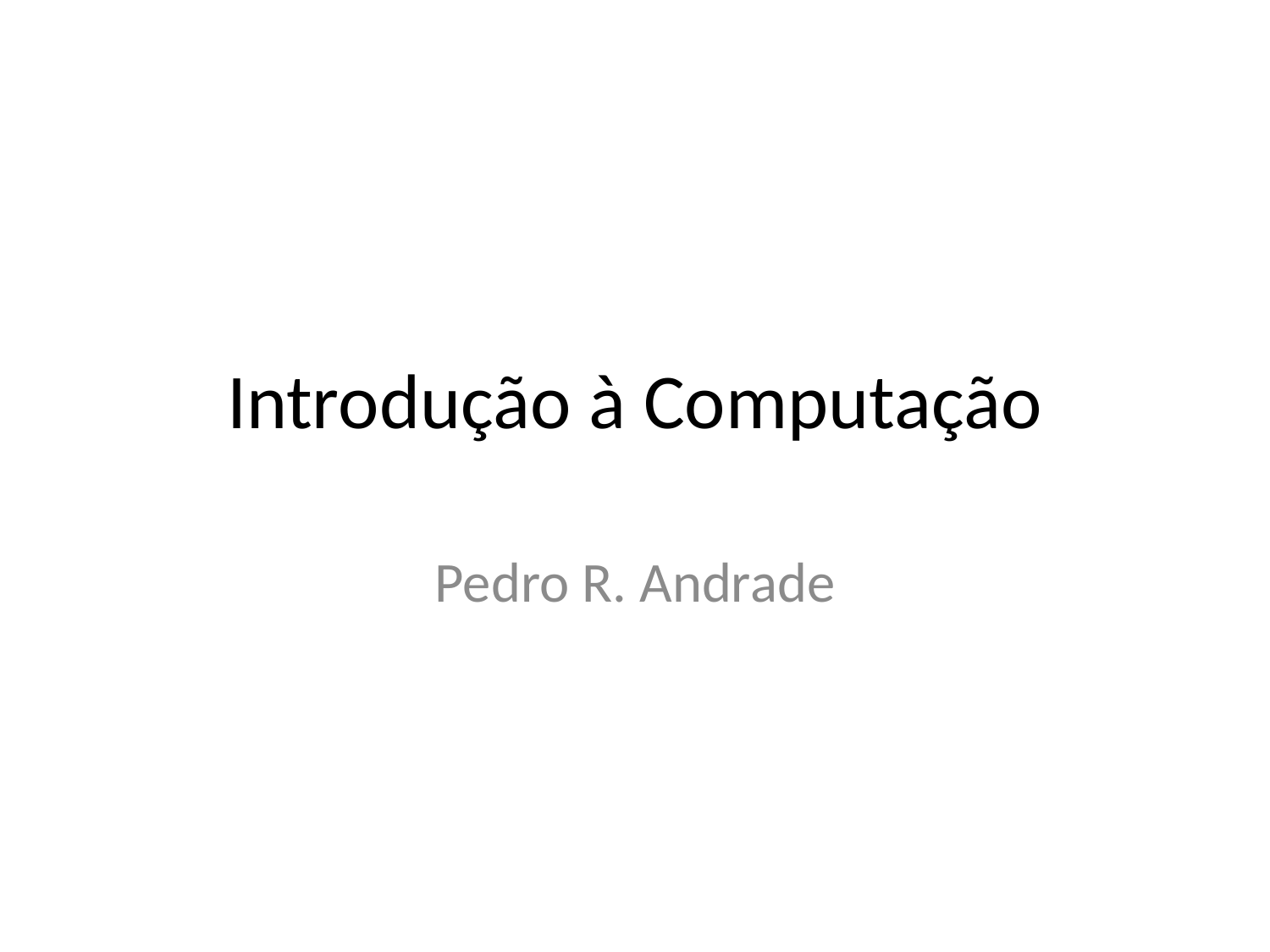

# Introdução à Computação
Pedro R. Andrade